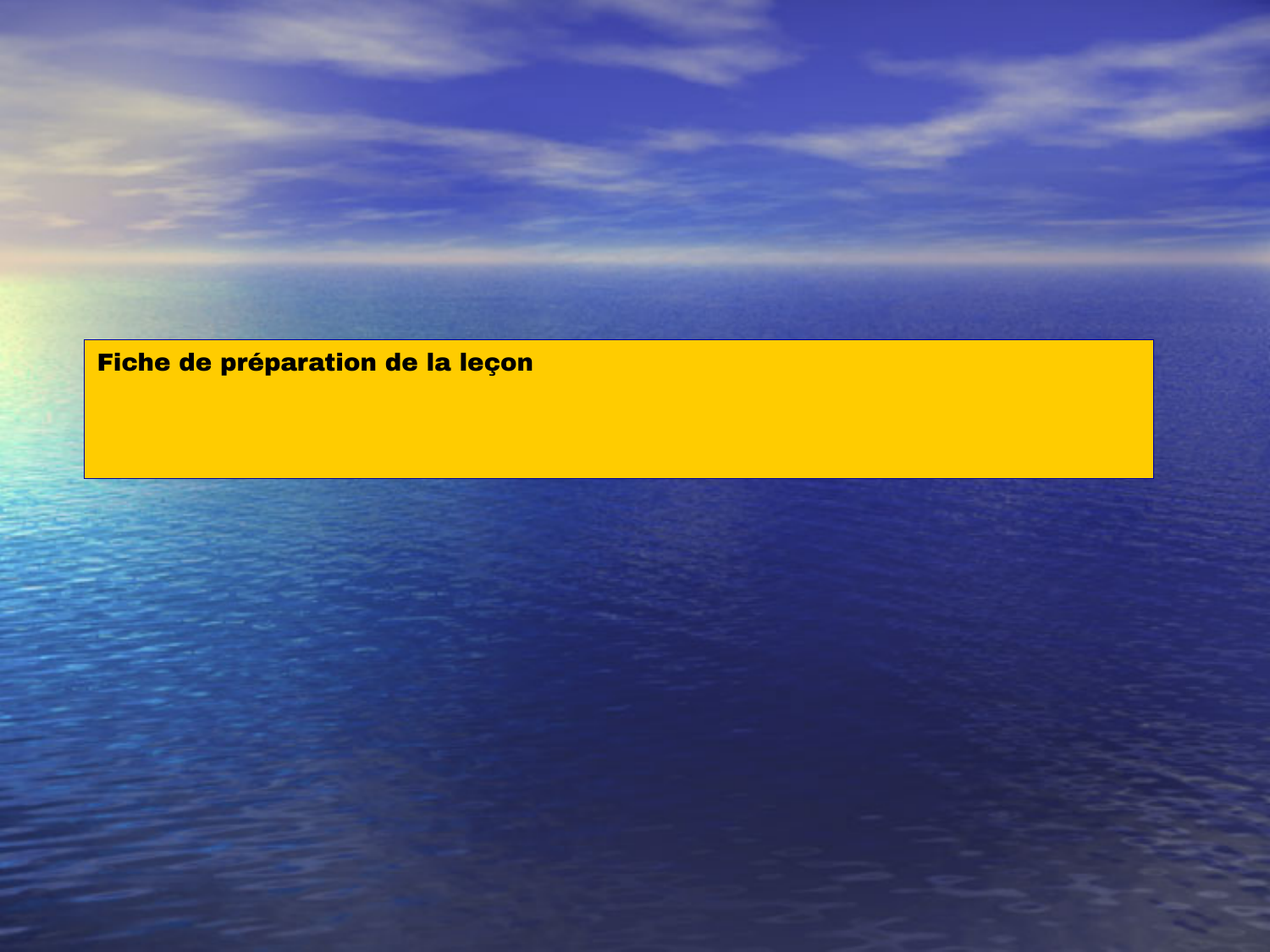

#
Fiche de préparation de la leçon